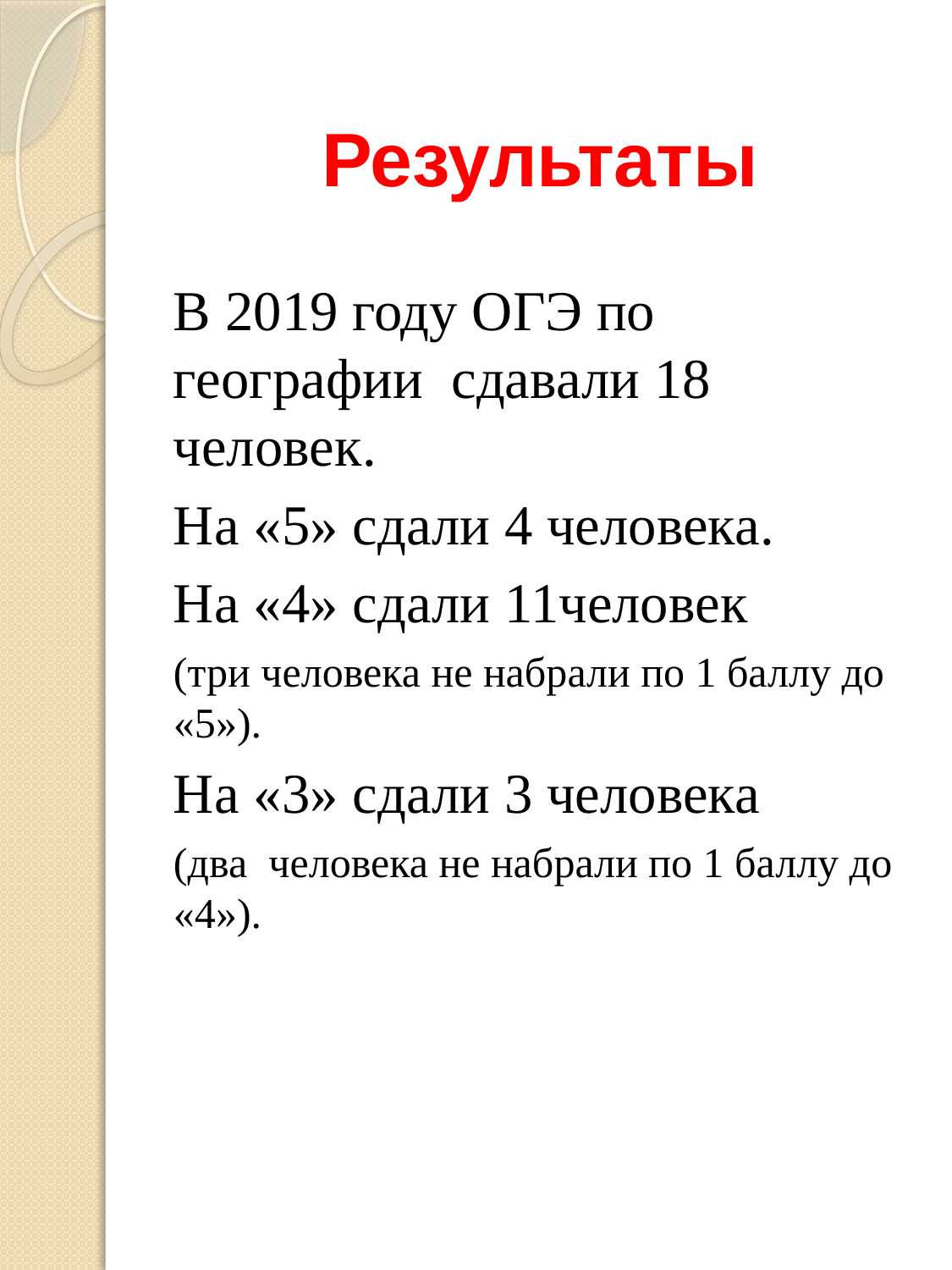

# Результаты
В 2019 году ОГЭ по географии  сдавали 18 человек.
На «5» сдали 4 человека.
На «4» сдали 11человек
(три человека не набрали по 1 баллу до «5»).
На «3» сдали 3 человека
(два  человека не набрали по 1 баллу до «4»).